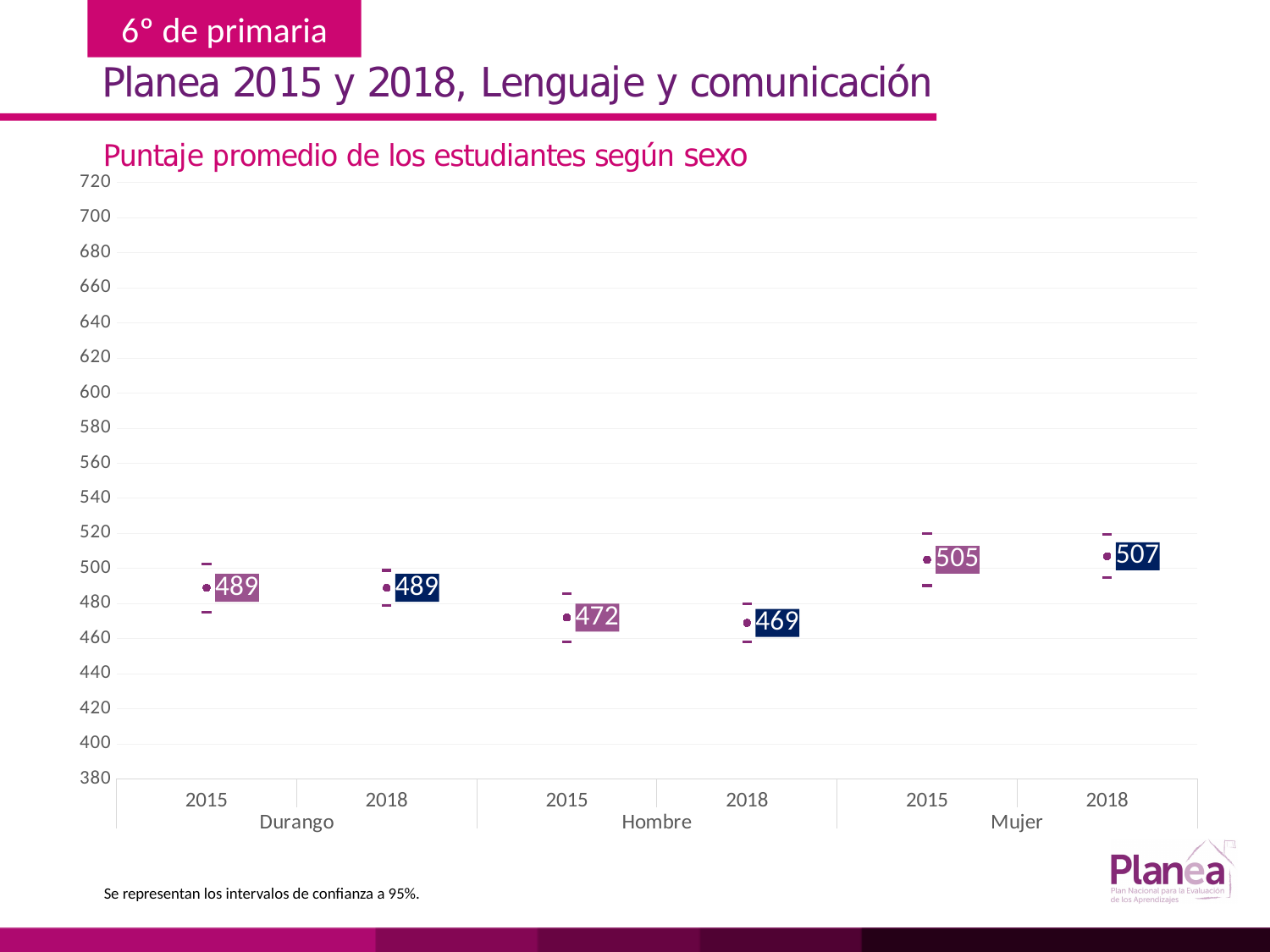

Planea 2015 y 2018, Lenguaje y comunicación

Puntaje promedio de los estudiantes según sexo

### Chart

| Category |  |  |  |
|---|---|---|---|
| 2015 | 475.269 | 502.731 | 489.0 |
| 2018 | 479.05 | 498.95 | 489.0 |
| 2015 | 458.269 | 485.731 | 472.0 |
| 2018 | 458.254 | 479.746 | 469.0 |
| 2015 | 490.274 | 519.726 | 505.0 |
| 2018 | 494.662 | 519.338 | 507.0 |
Se representan los intervalos de confianza a 95%.